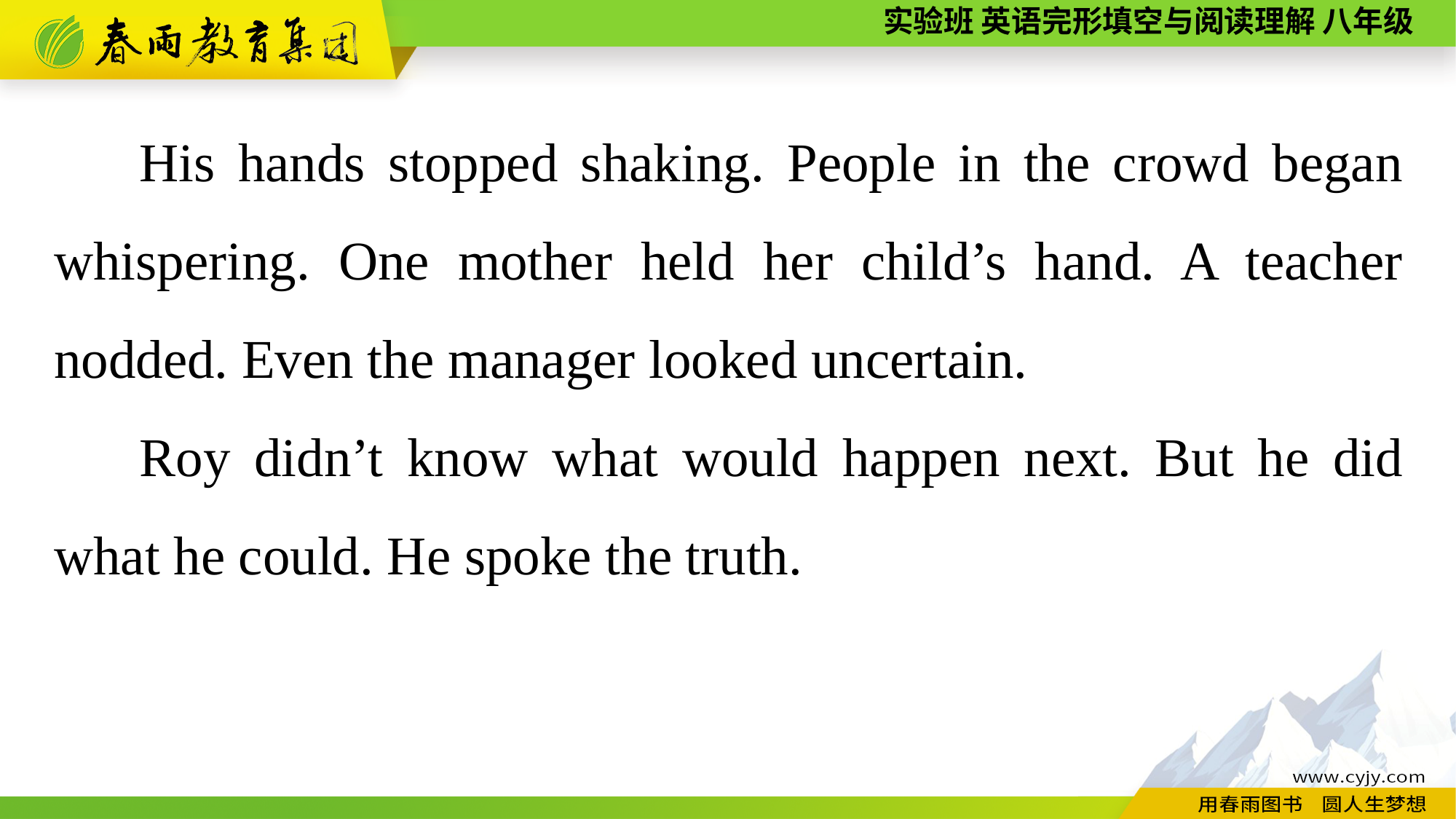

His hands stopped shaking. People in the crowd began whispering. One mother held her child’s hand. A teacher nodded. Even the manager looked uncertain.
Roy didn’t know what would happen next. But he did what he could. He spoke the truth.